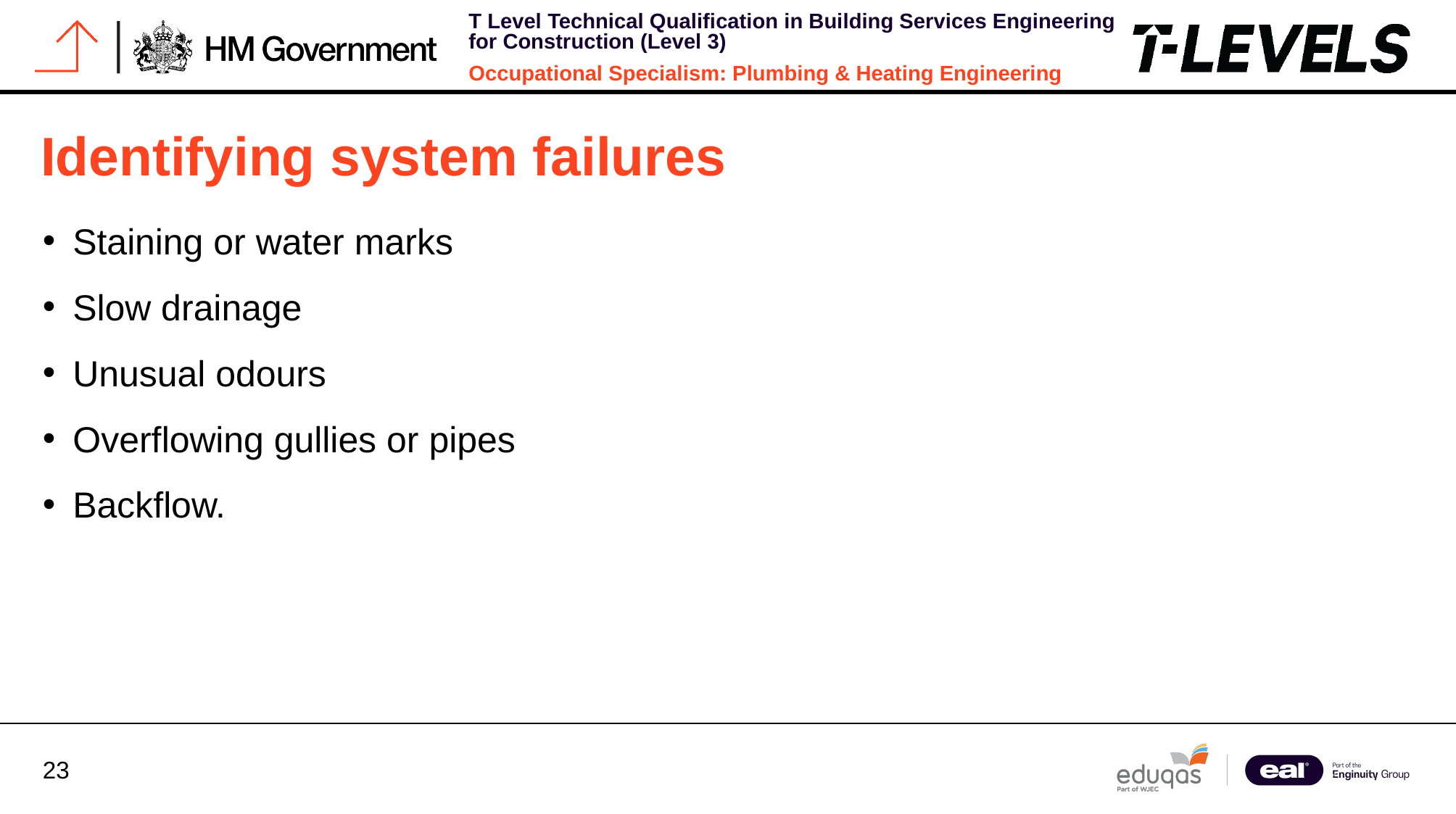

# Identifying system failures
Staining or water marks
Slow drainage
Unusual odours
Overflowing gullies or pipes
Backflow.